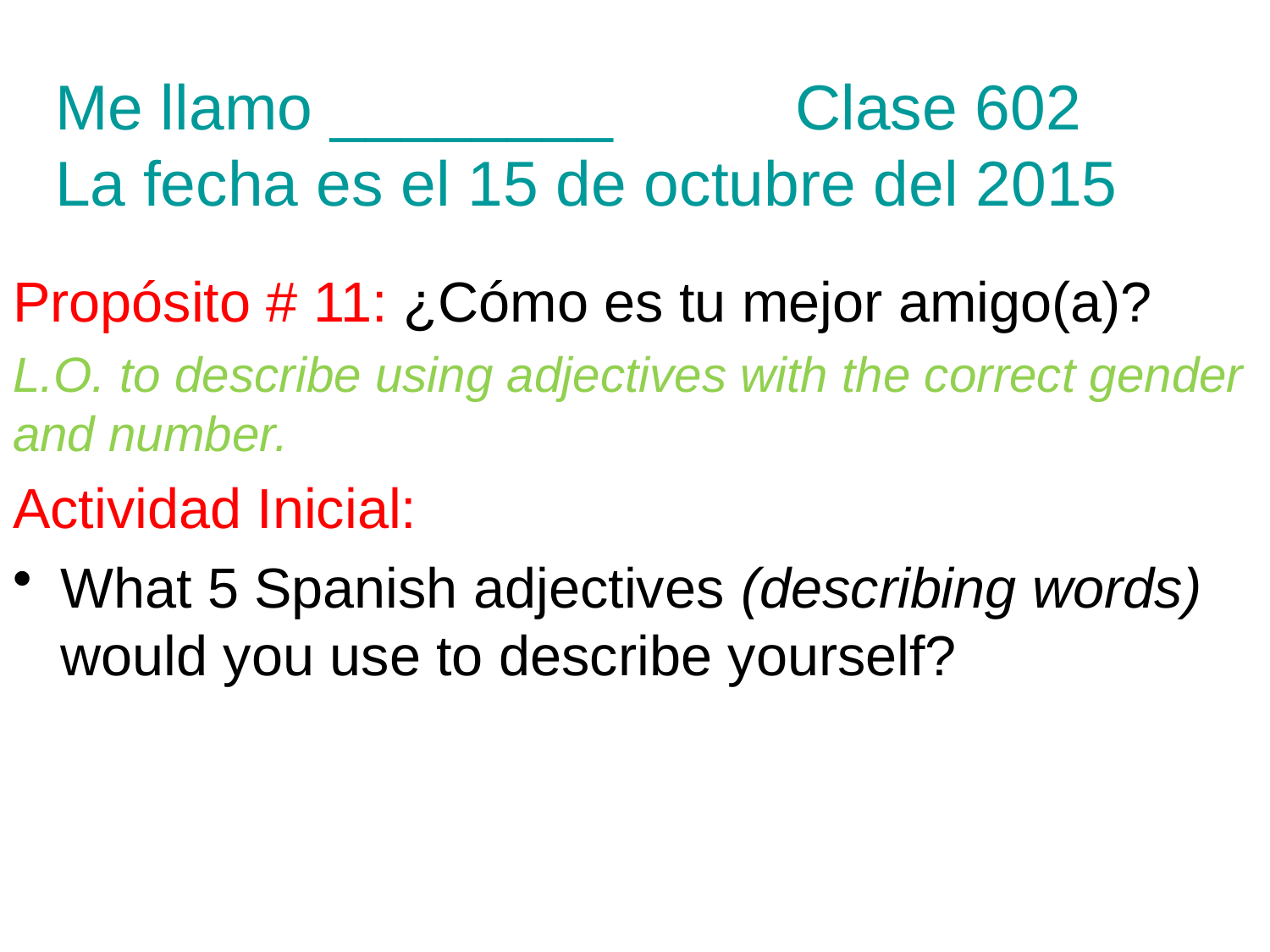

# Me llamo ________ 	      Clase 602 La fecha es el 15 de octubre del 2015

Propósito # 11: ¿Cómo es tu mejor amigo(a)?
L.O. to describe using adjectives with the correct gender and number.
Actividad Inicial:
What 5 Spanish adjectives (describing words) would you use to describe yourself?